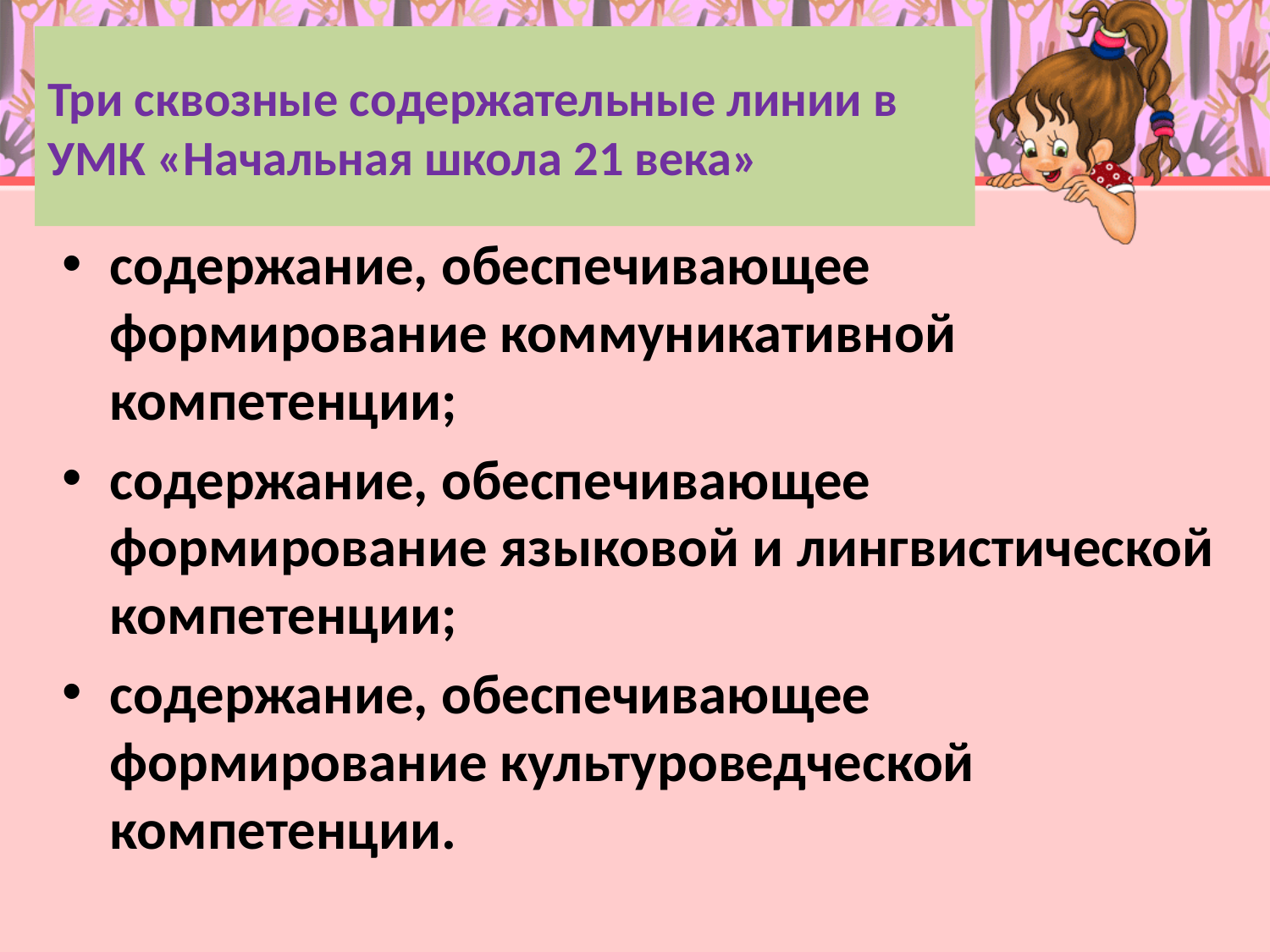

# Три сквозные содержательные линии в УМК «Начальная школа 21 века»
содержание, обеспечивающее формирование коммуникативной компетенции;
содержание, обеспечивающее формирование языковой и лингвистической компетенции;
содержание, обеспечивающее формирование культуроведческой компетенции.